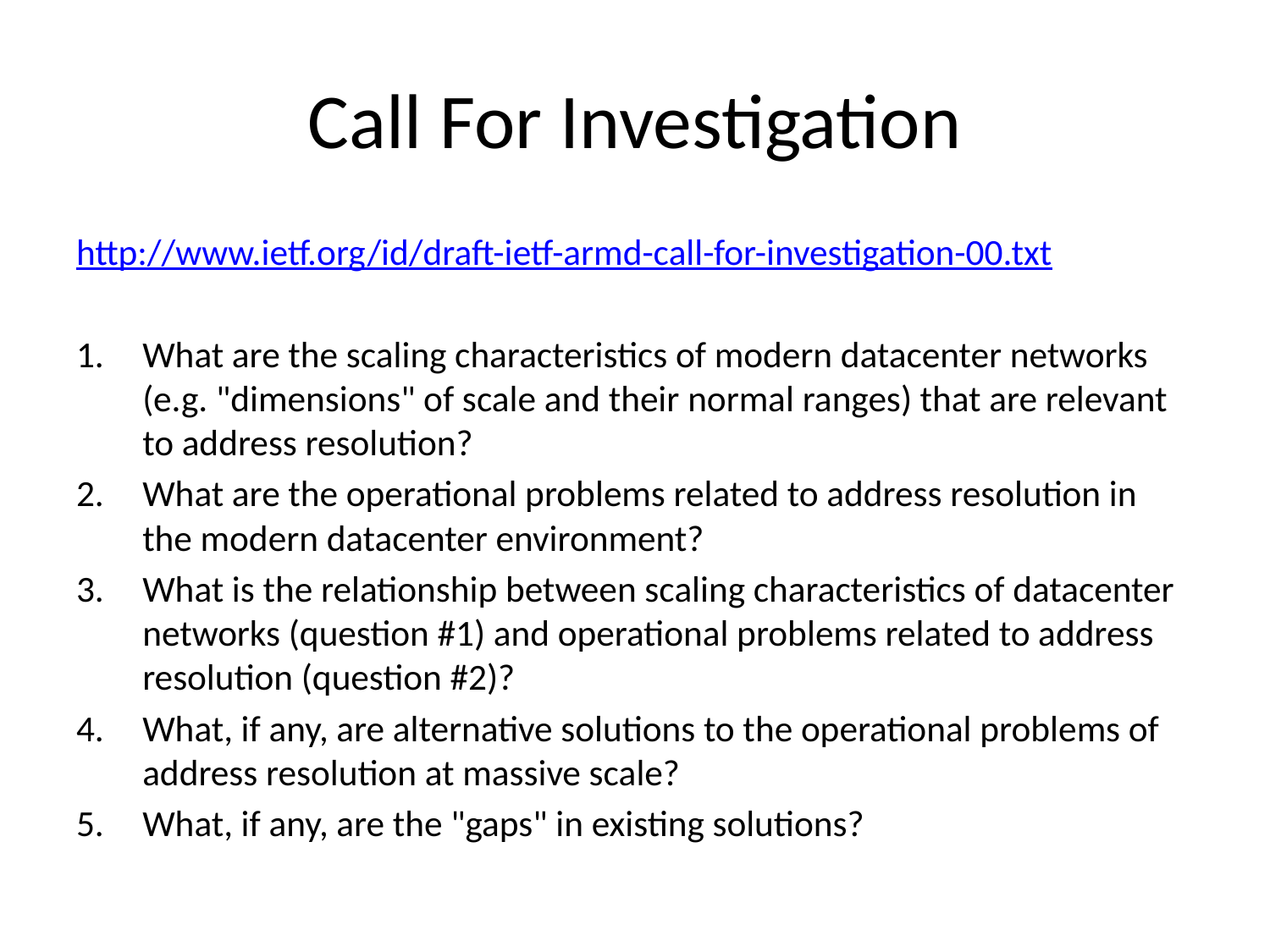

# Call For Investigation
http://www.ietf.org/id/draft-ietf-armd-call-for-investigation-00.txt

What are the scaling characteristics of modern datacenter networks (e.g. "dimensions" of scale and their normal ranges) that are relevant to address resolution?
What are the operational problems related to address resolution in the modern datacenter environment?
What is the relationship between scaling characteristics of datacenter networks (question #1) and operational problems related to address resolution (question #2)?
What, if any, are alternative solutions to the operational problems of address resolution at massive scale?
What, if any, are the "gaps" in existing solutions?